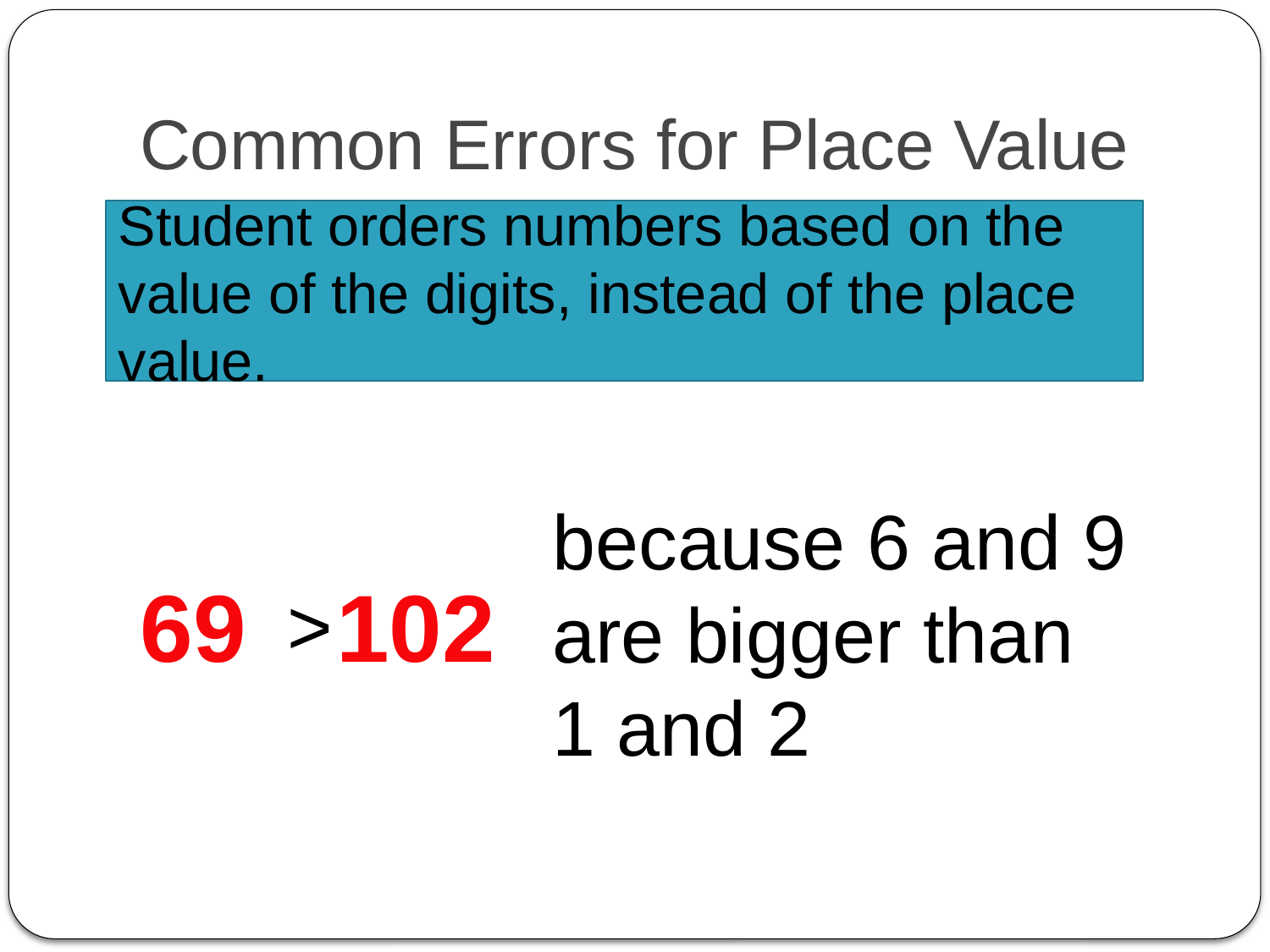

# Common Errors for Place Value
Student orders numbers based on the value of the digits, instead of the place value.
because 6 and 9 are bigger than 1 and 2
69
102
>